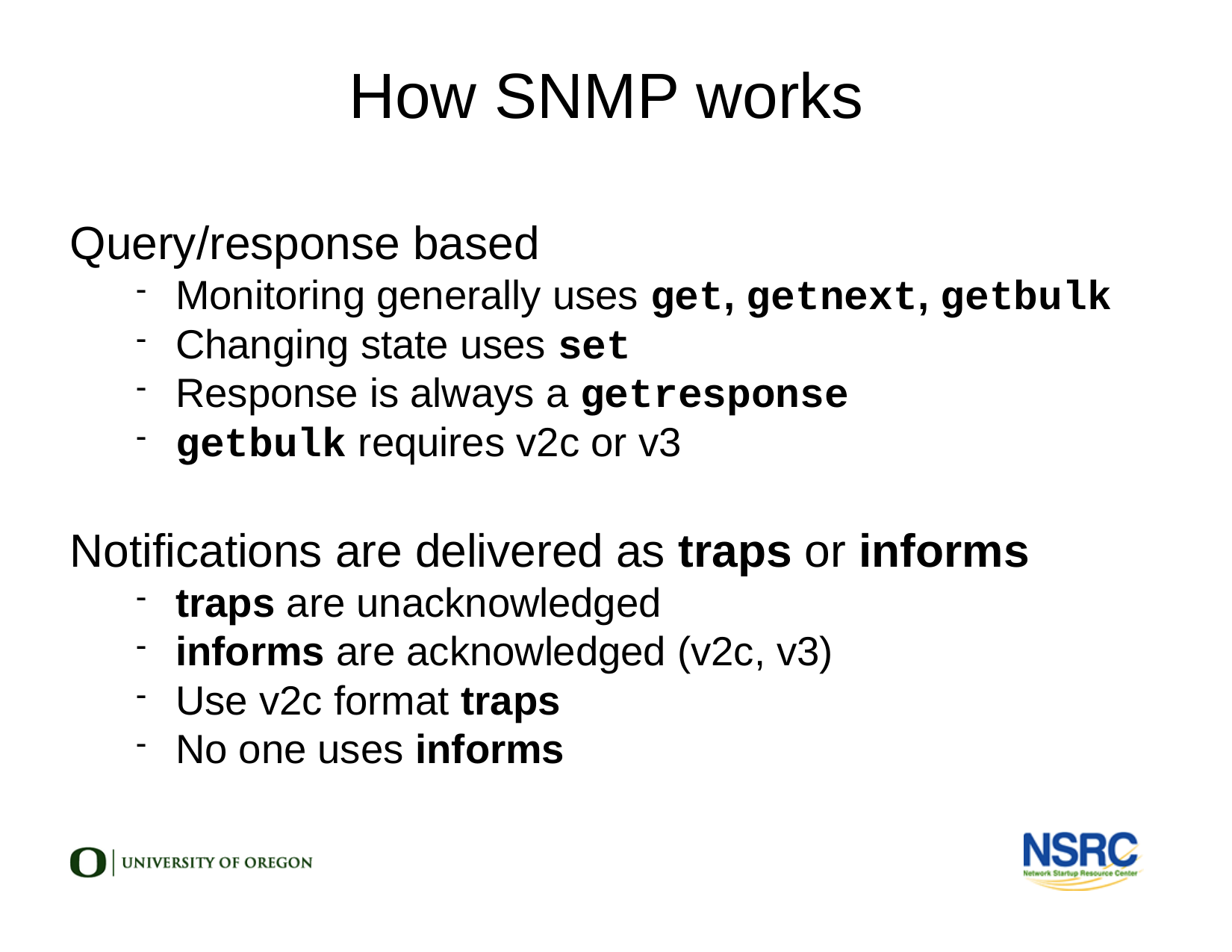

How SNMP works

Query/response based
Monitoring generally uses get, getnext, getbulk
Changing state uses set
Response is always a getresponse
getbulk requires v2c or v3

Notifications are delivered as traps or informs
traps are unacknowledged
informs are acknowledged (v2c, v3)
Use v2c format traps
No one uses informs